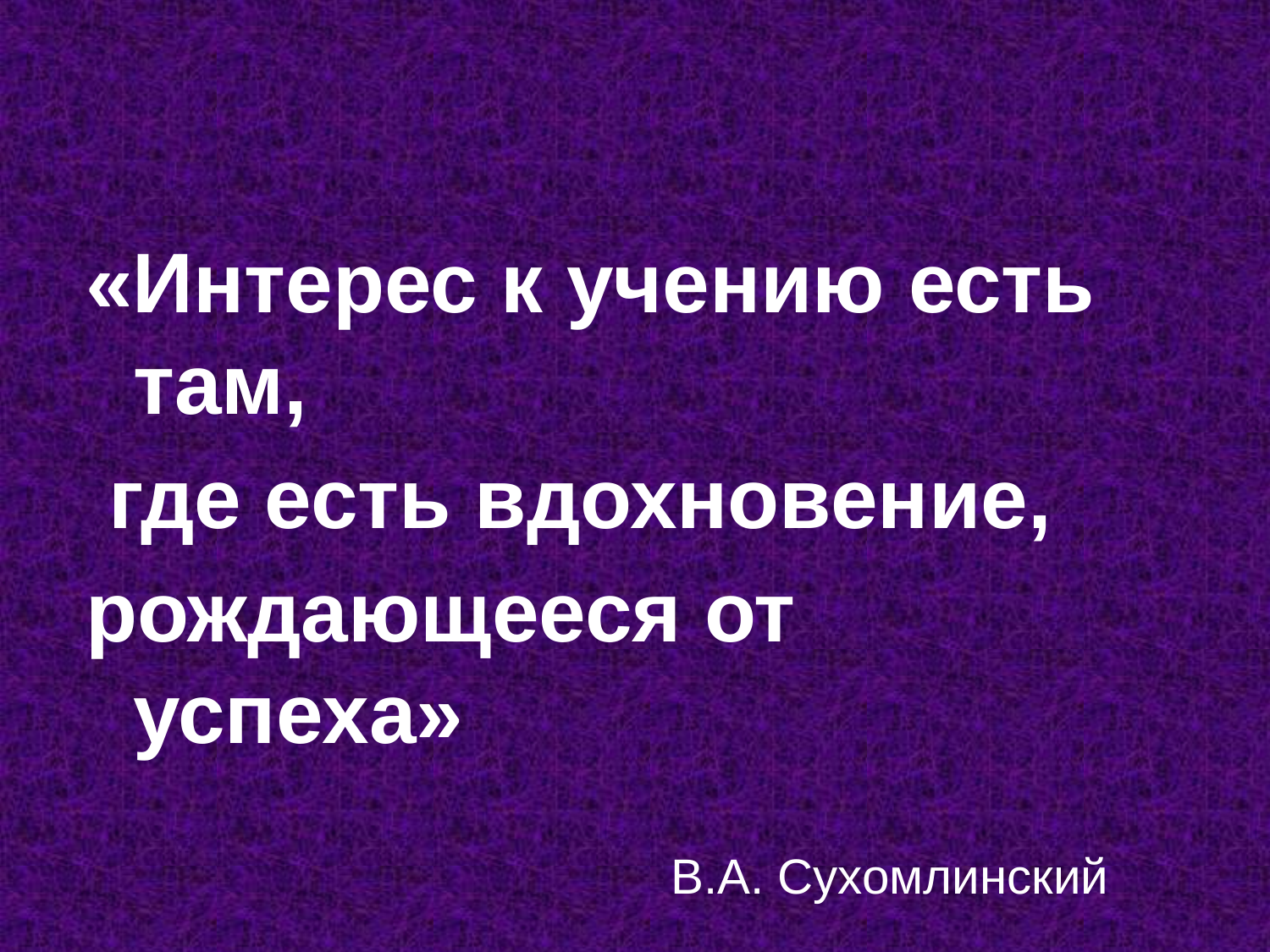

#
«Интерес к учению есть там,
 где есть вдохновение,
рождающееся от успеха»

В.А. Сухомлинский